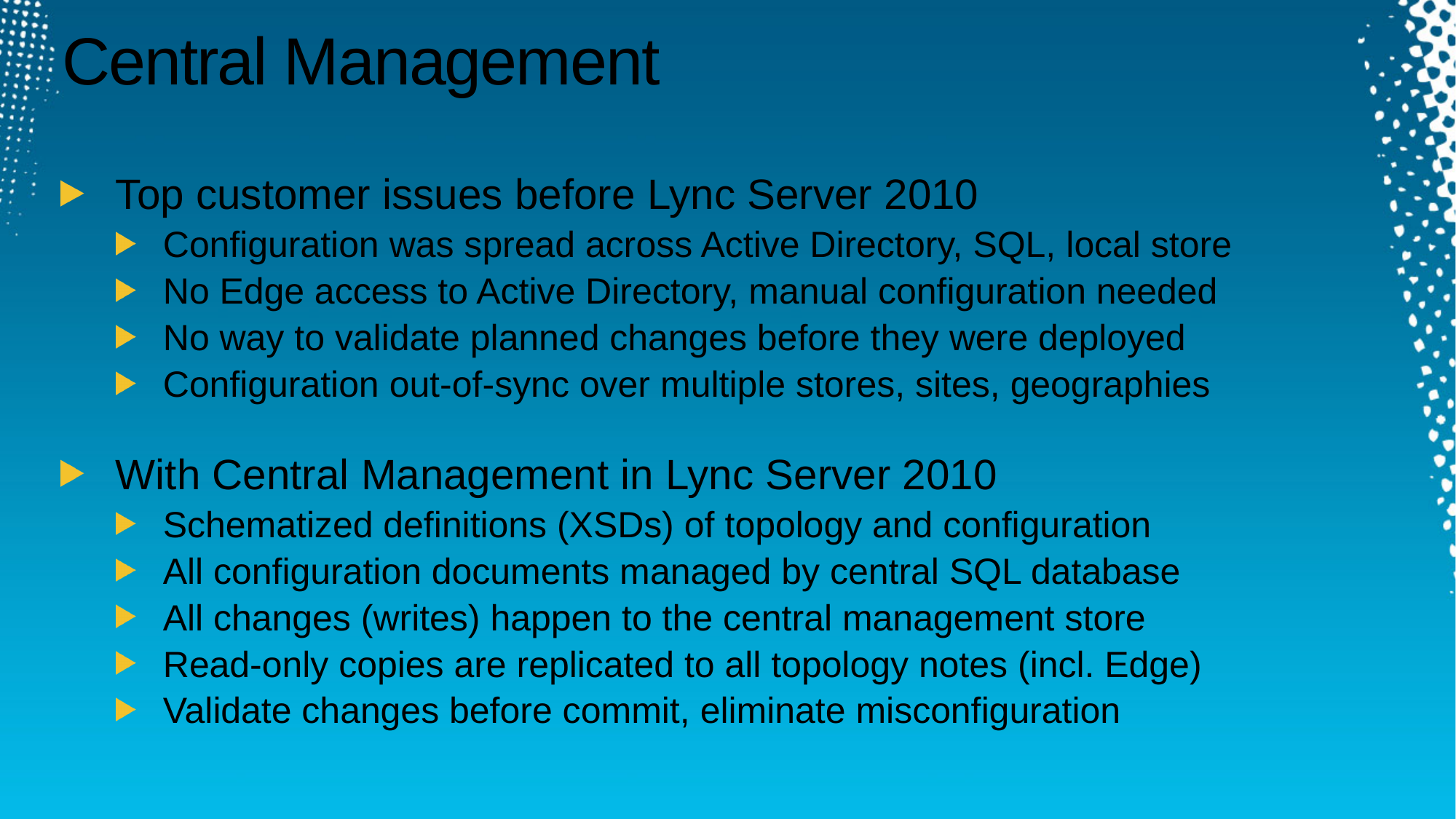

# Central Management
Top customer issues before Lync Server 2010
Configuration was spread across Active Directory, SQL, local store
No Edge access to Active Directory, manual configuration needed
No way to validate planned changes before they were deployed
Configuration out-of-sync over multiple stores, sites, geographies
With Central Management in Lync Server 2010
Schematized definitions (XSDs) of topology and configuration
All configuration documents managed by central SQL database
All changes (writes) happen to the central management store
Read-only copies are replicated to all topology notes (incl. Edge)
Validate changes before commit, eliminate misconfiguration